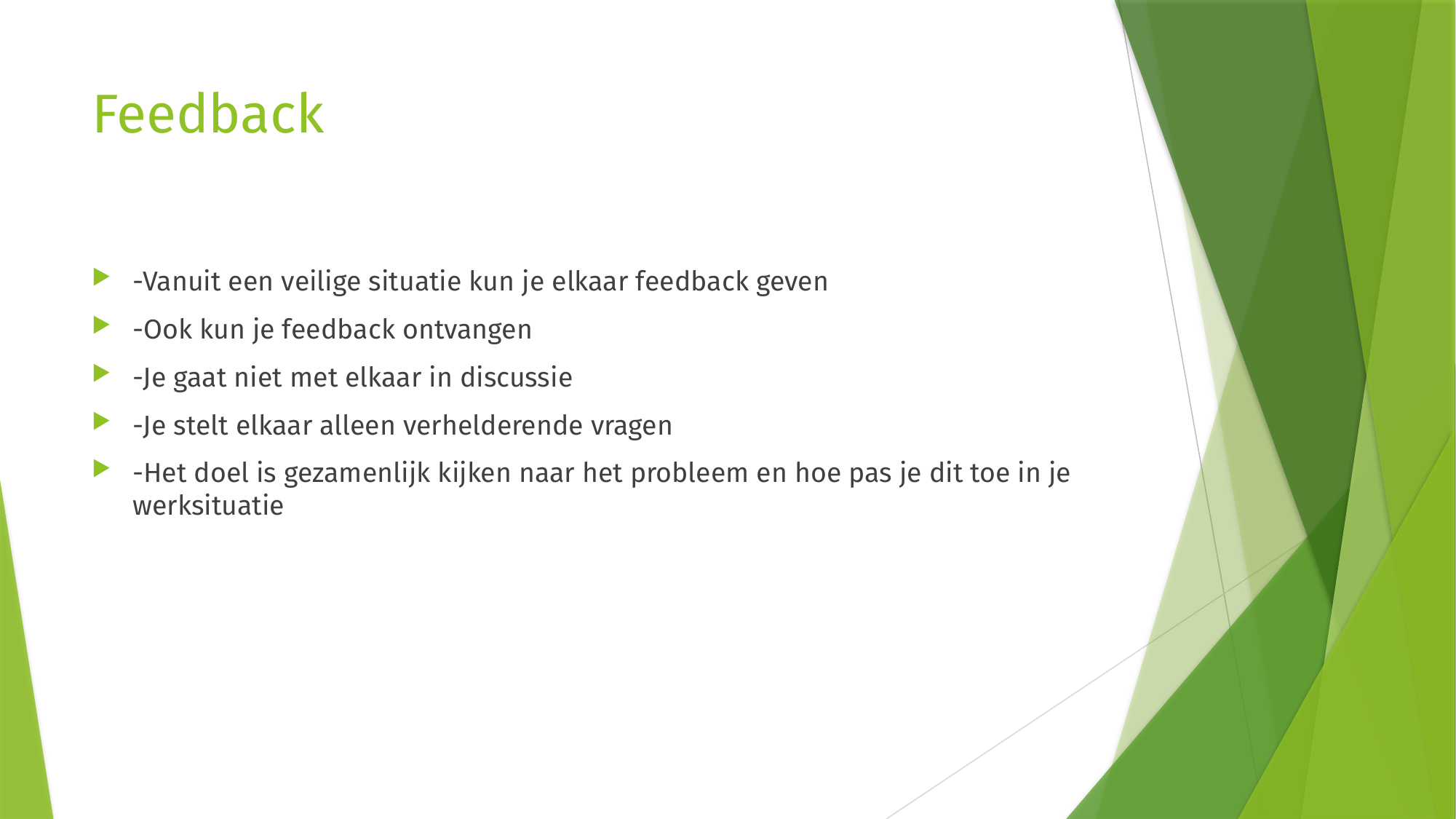

# Feedback
-Vanuit een veilige situatie kun je elkaar feedback geven
-Ook kun je feedback ontvangen
-Je gaat niet met elkaar in discussie
-Je stelt elkaar alleen verhelderende vragen
-Het doel is gezamenlijk kijken naar het probleem en hoe pas je dit toe in je werksituatie